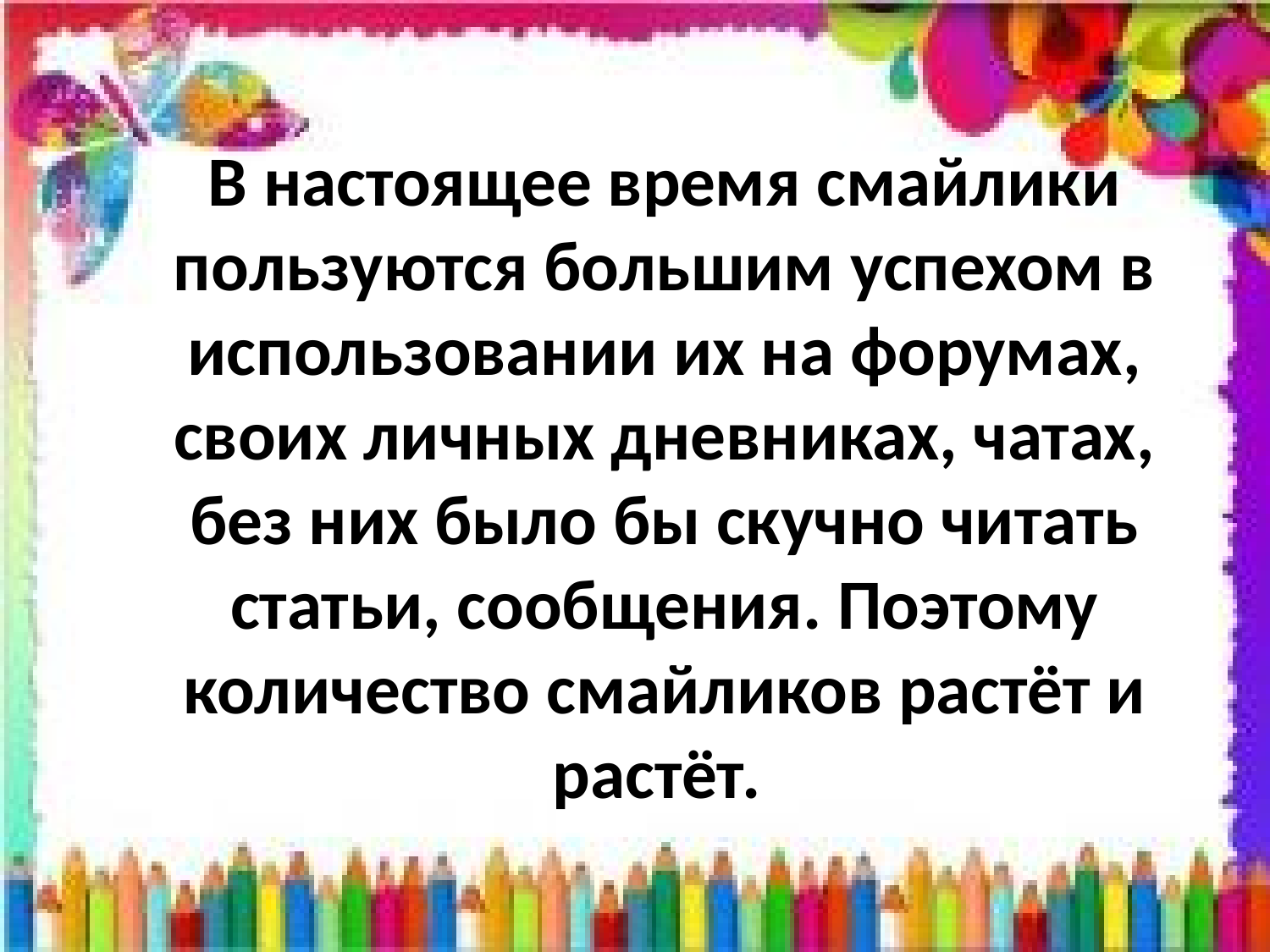

В настоящее время смайлики пользуются большим успехом в использовании их на форумах, своих личных дневниках, чатах, без них было бы скучно читать статьи, сообщения. Поэтому количество смайликов растёт и растёт.